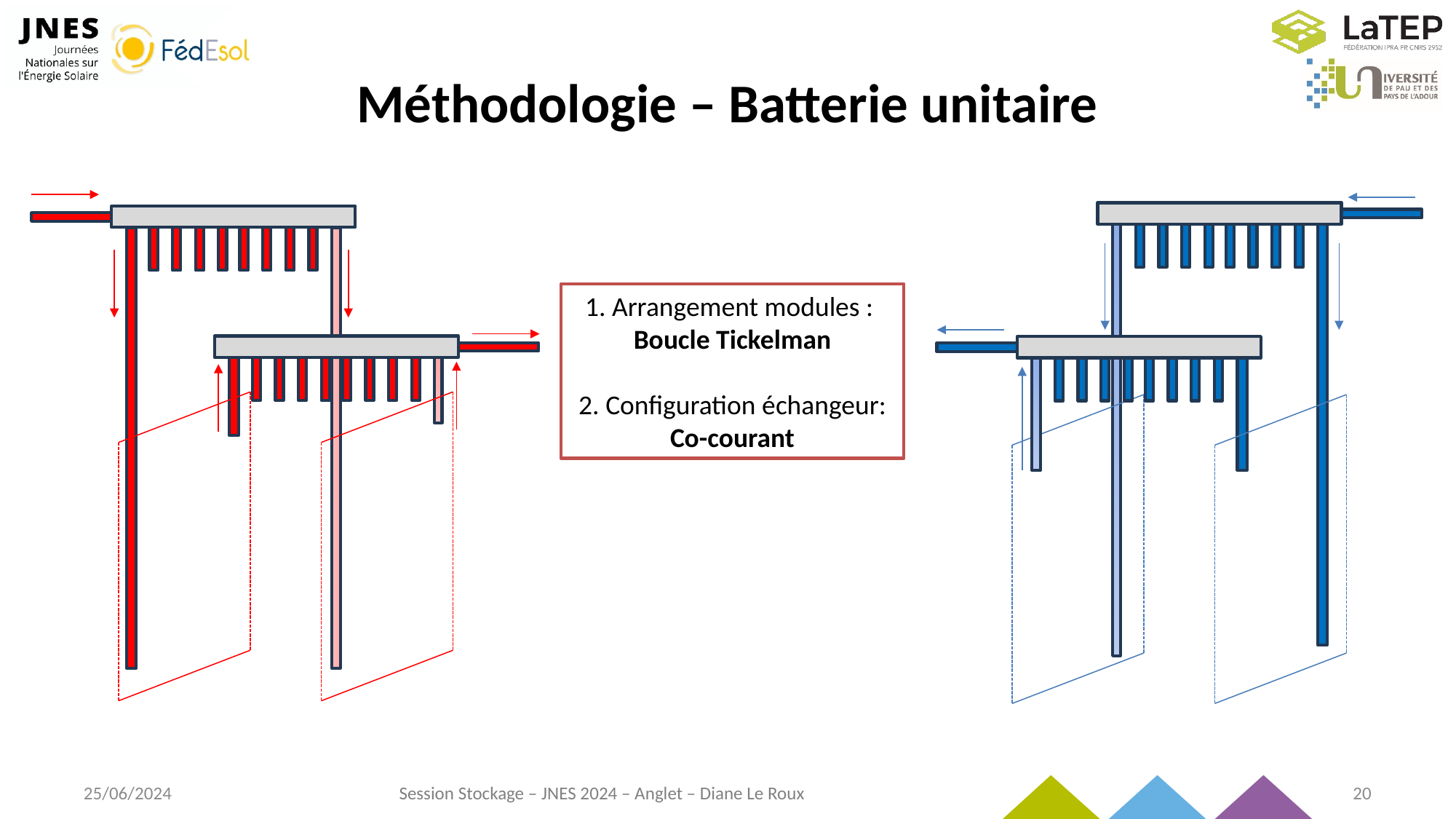

# Méthodologie – Batterie unitaire

1. Arrangement modules :
Boucle Tickelman

2. Configuration échangeur:
Co-courant

25/06/2024
Session Stockage – JNES 2024 – Anglet – Diane Le Roux
20